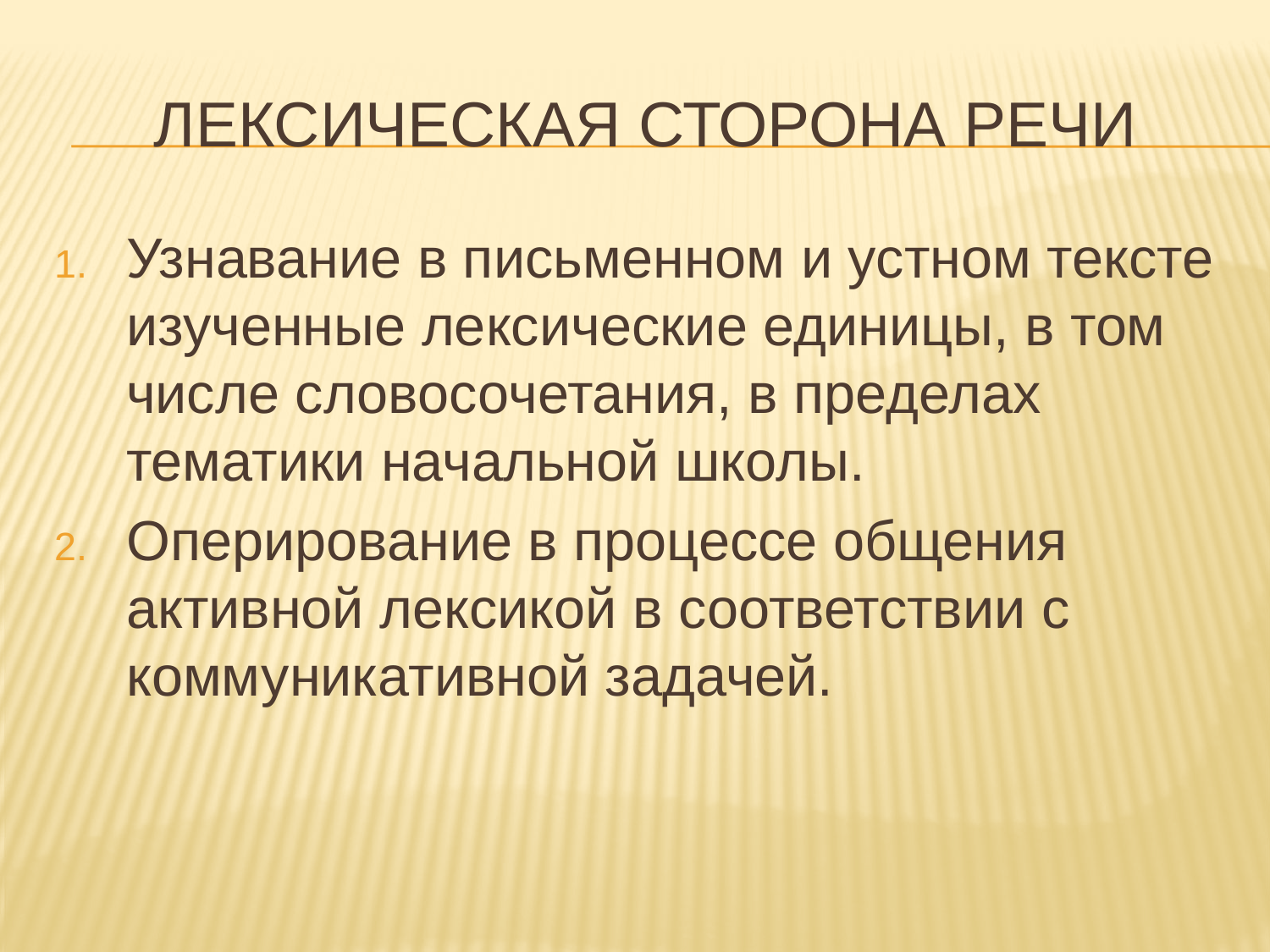

# Лексическая сторона речи
Узнавание в письменном и устном тексте изученные лексические единицы, в том числе словосочетания, в пределах тематики начальной школы.
Оперирование в процессе общения активной лексикой в соответствии с коммуникативной задачей.